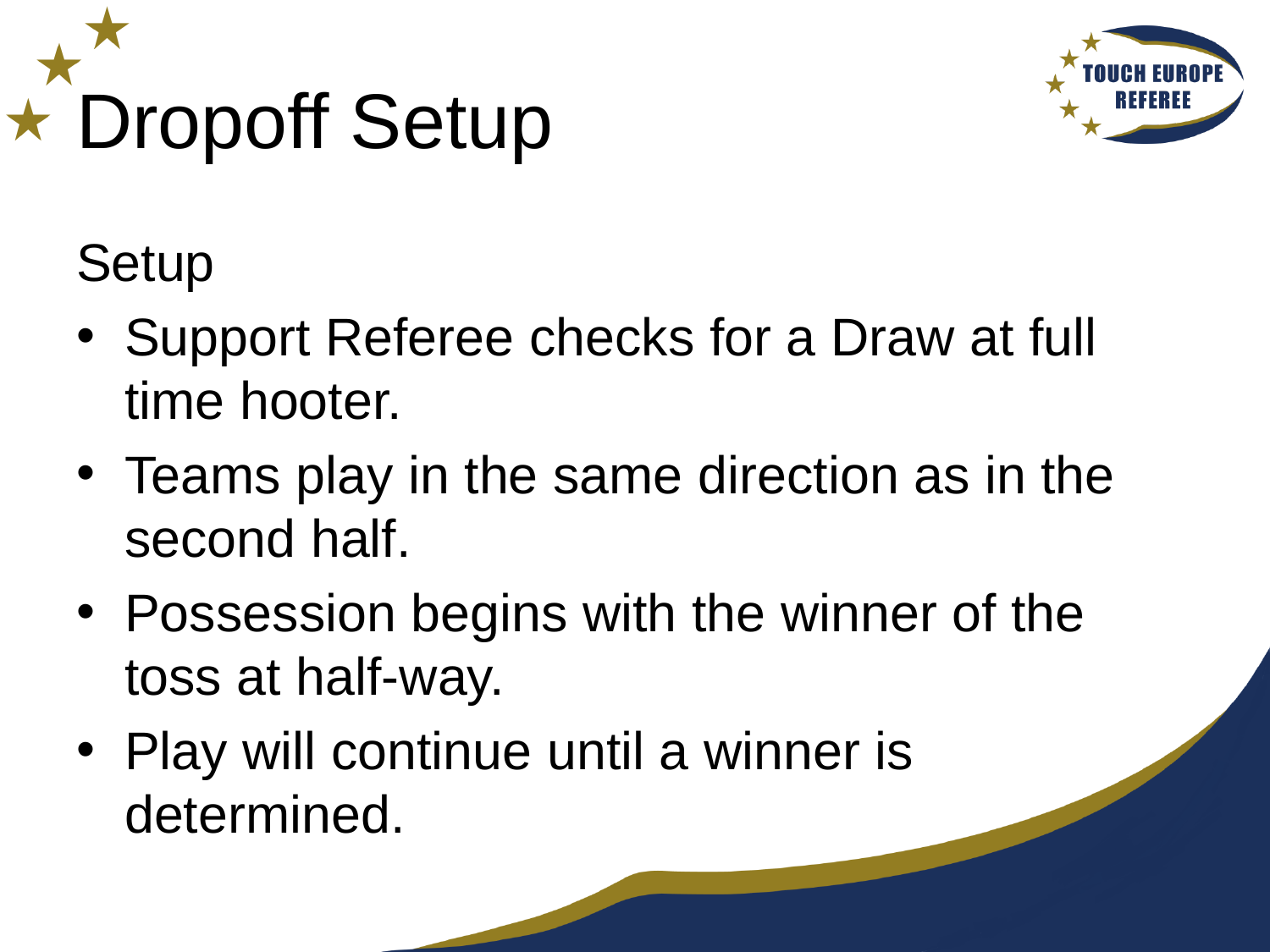

# Dropoff Setup
Setup
Support Referee checks for a Draw at full time hooter.
Teams play in the same direction as in the second half.
Possession begins with the winner of the toss at half-way.
Play will continue until a winner is determined.